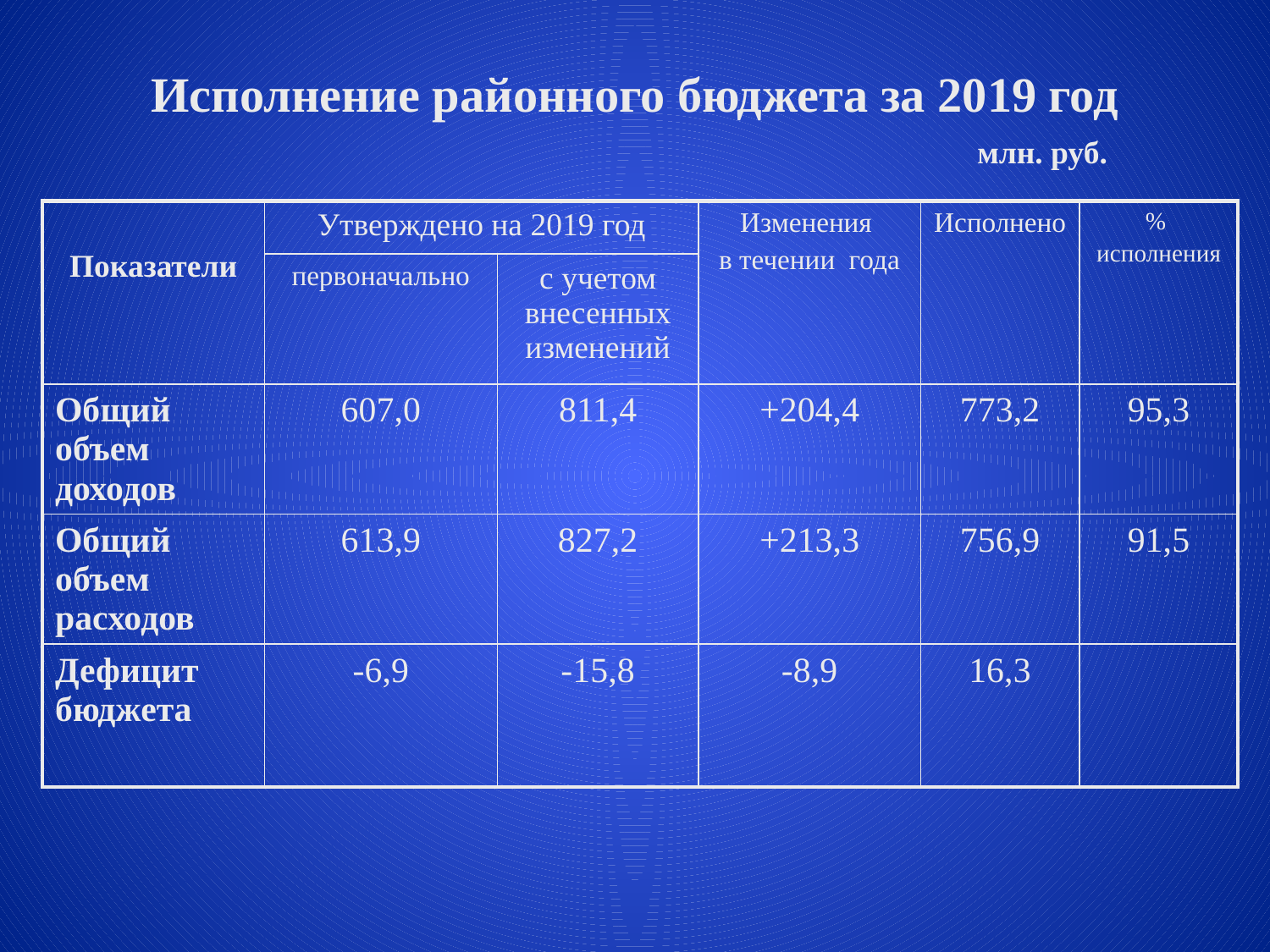

# Исполнение районного бюджета за 2019 год млн. руб.
| Показатели | Утверждено на 2019 год |  | Изменения в течении года | Исполнено | % исполнения |
| --- | --- | --- | --- | --- | --- |
|  | первоначально | с учетом внесенных изменений |  |  |  |
| Общий объем доходов | 607,0 | 811,4 | +204,4 | 773,2 | 95,3 |
| Общий объем расходов | 613,9 | 827,2 | +213,3 | 756,9 | 91,5 |
| Дефицит бюджета | -6,9 | -15,8 | -8,9 | 16,3 |  |